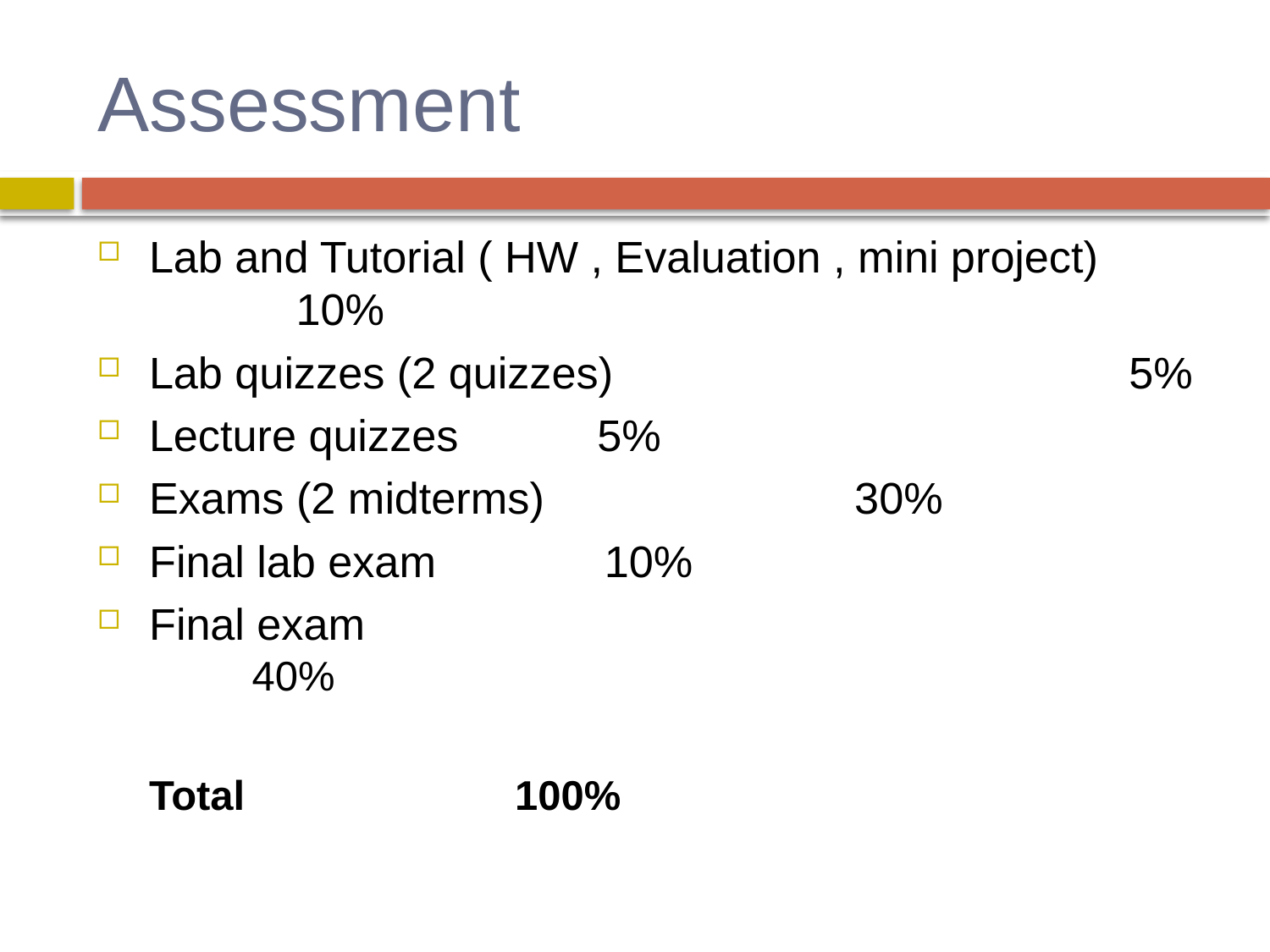

# Assessment
Lab and Tutorial ( HW , Evaluation , mini project)                     10%
Lab quizzes (2 quizzes)		                                      5%
Lecture quizzes 						   5%
Exams (2 midterms)				                        30%
Final lab exam 					            10%
Final exam                                                                                   40%

    	Total						                       100%